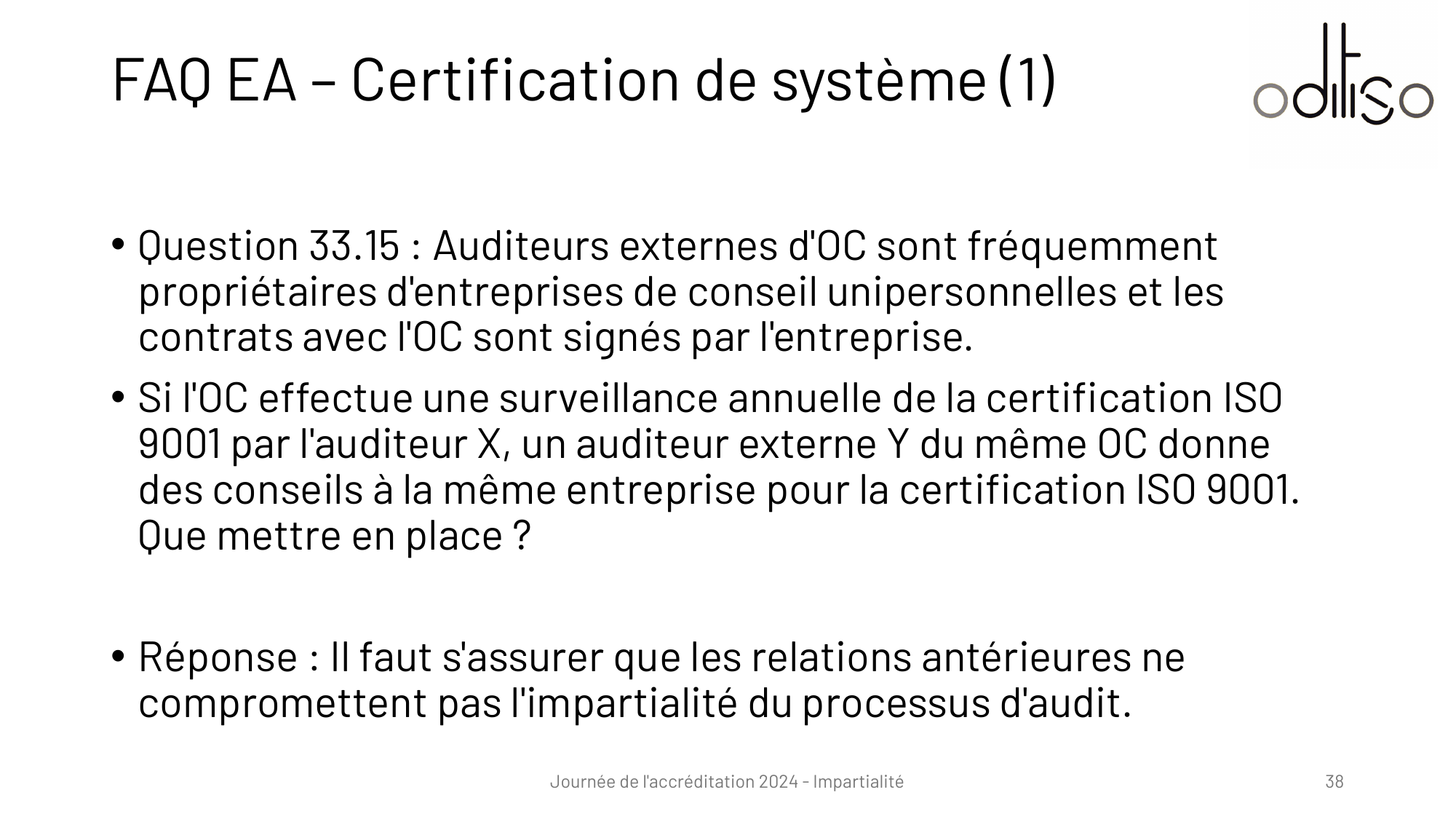

# FAQ EA – Certification de système (1)
Question 33.15 : Auditeurs externes d'OC sont fréquemment propriétaires d'entreprises de conseil unipersonnelles et les contrats avec l'OC sont signés par l'entreprise.
Si l'OC effectue une surveillance annuelle de la certification ISO 9001 par l'auditeur X, un auditeur externe Y du même OC donne des conseils à la même entreprise pour la certification ISO 9001. Que mettre en place ?

Réponse : Il faut s'assurer que les relations antérieures ne compromettent pas l'impartialité du processus d'audit.
Journée de l'accréditation 2024 - Impartialité
38